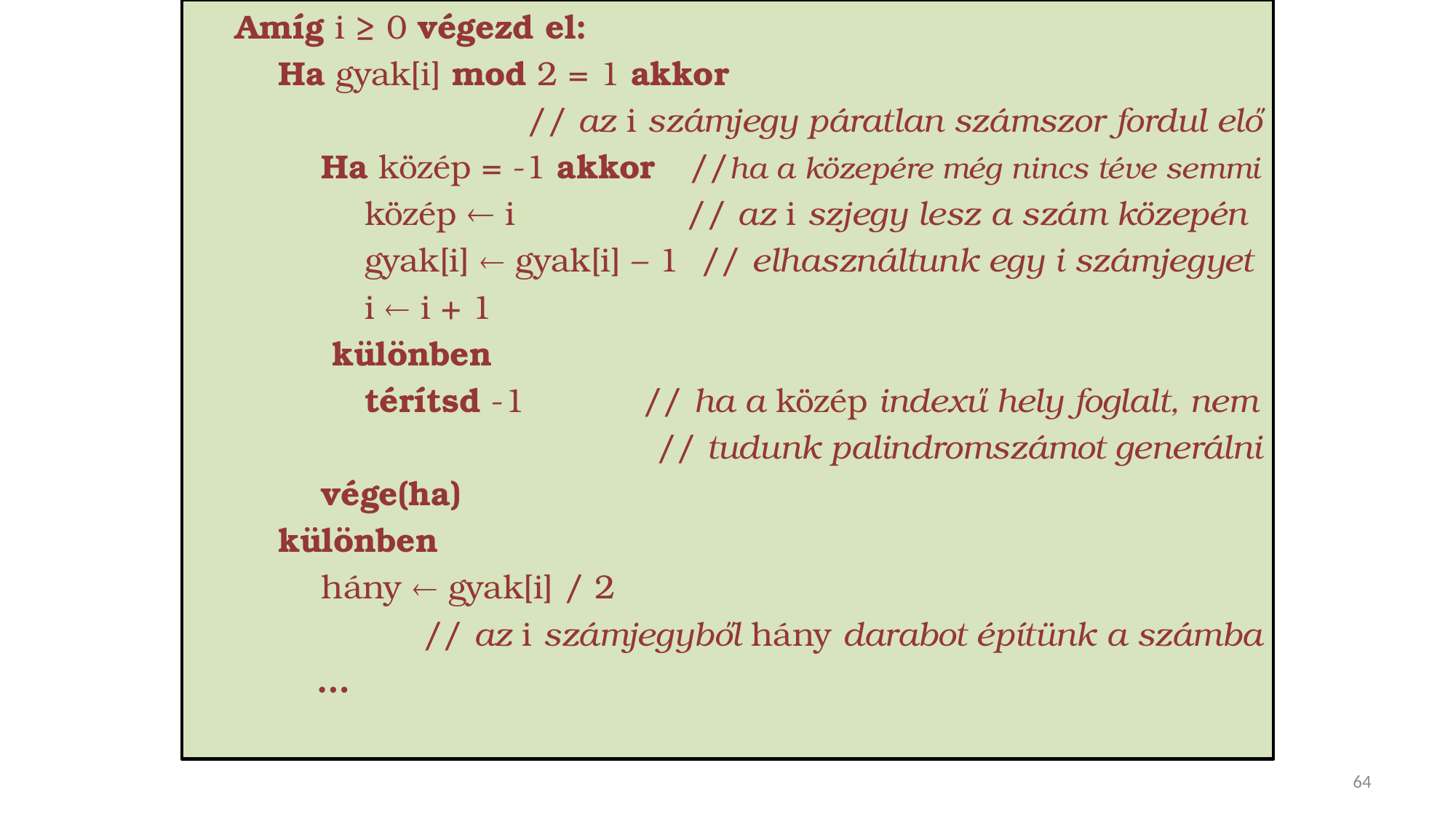

Amíg i ≥ 0 végezd el:
        Ha gyak[i] mod 2 = 1 akkor
// az i számjegy páratlan számszor fordul elő
            Ha közép = -1 akkor   //ha a közepére még nincs téve semmi
                közép ← i                // az i szjegy lesz a szám közepén
                gyak[i] ← gyak[i] – 1  // elhasználtunk egy i számjegyet
                i ← i + 1
             különben
                térítsd -1           // ha a közép indexű hely foglalt, nem
// tudunk palindromszámot generálni
            vége(ha)
        különben
            hány ← gyak[i] / 2
// az i számjegyből hány darabot építünk a számba
           …

64